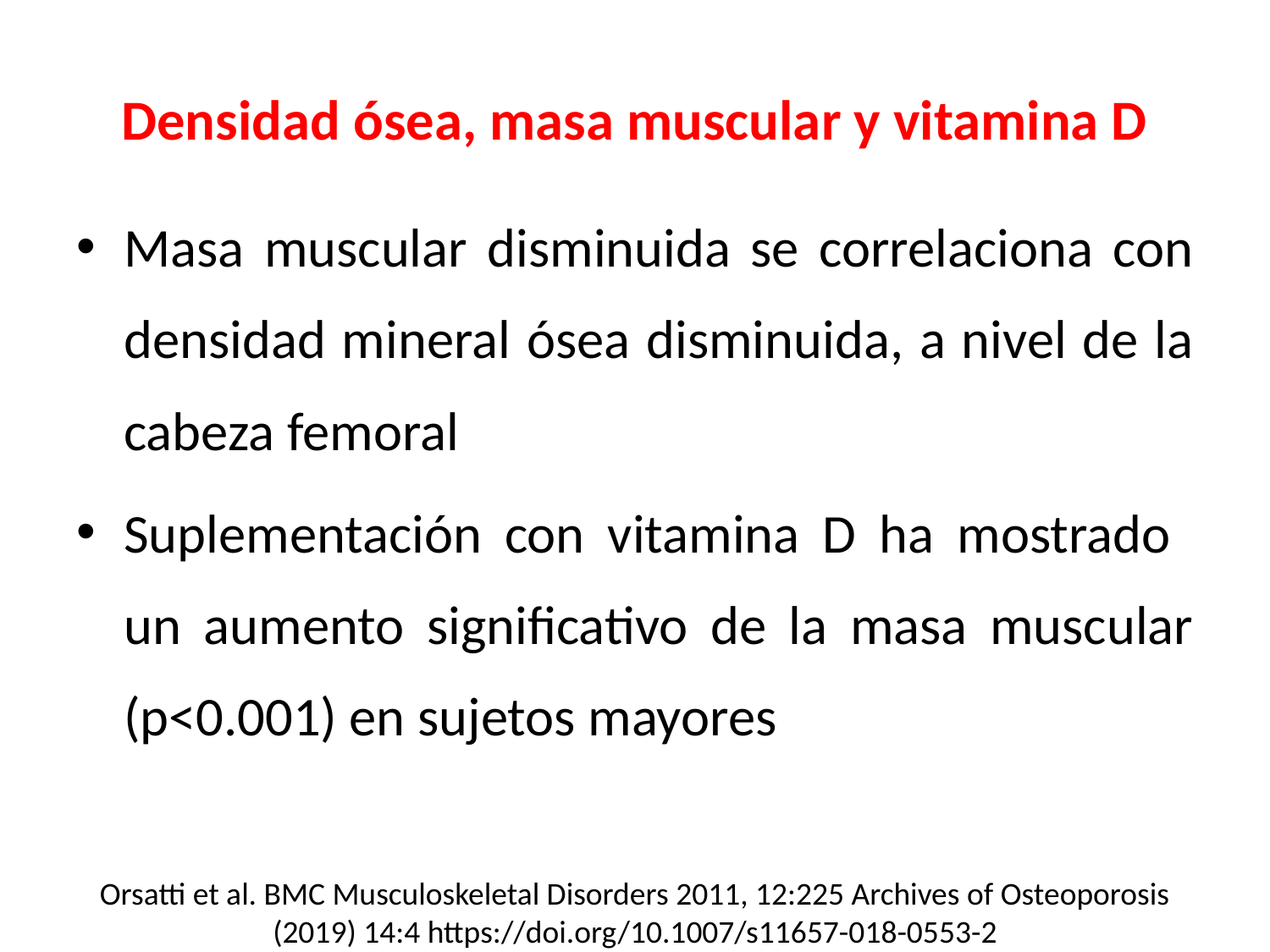

# Densidad ósea, masa muscular y vitamina D
Masa muscular disminuida se correlaciona con densidad mineral ósea disminuida, a nivel de la cabeza femoral
Suplementación con vitamina D ha mostrado  un aumento significativo de la masa muscular (p<0.001) en sujetos mayores
Orsatti et al. BMC Musculoskeletal Disorders 2011, 12:225 Archives of Osteoporosis (2019) 14:4 https://doi.org/10.1007/s11657-018-0553-2